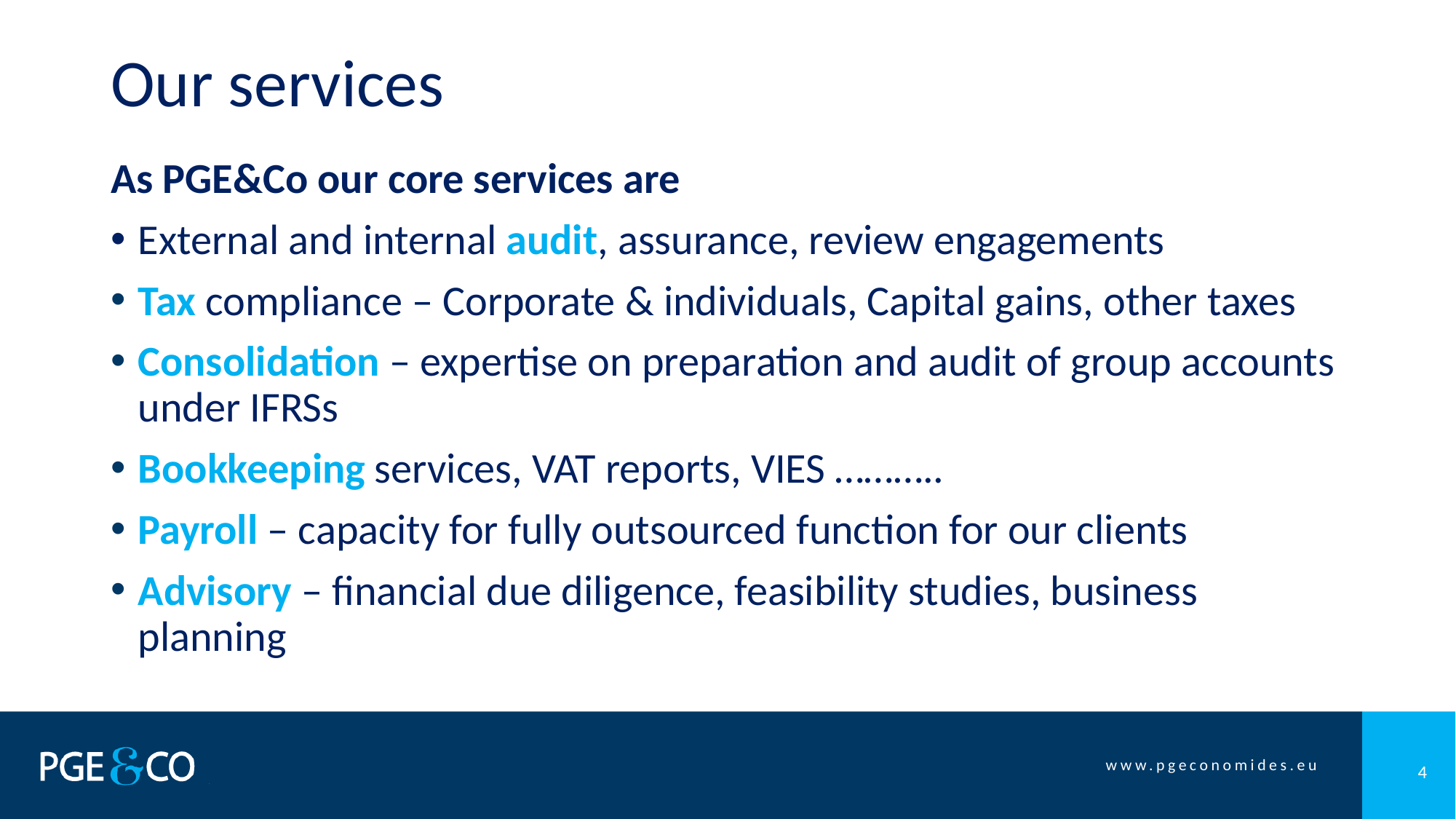

# Our services
As PGE&Co our core services are
External and internal audit, assurance, review engagements
Tax compliance – Corporate & individuals, Capital gains, other taxes
Consolidation – expertise on preparation and audit of group accounts under IFRSs
Bookkeeping services, VAT reports, VIES ………..
Payroll – capacity for fully outsourced function for our clients
Advisory – financial due diligence, feasibility studies, business planning

4